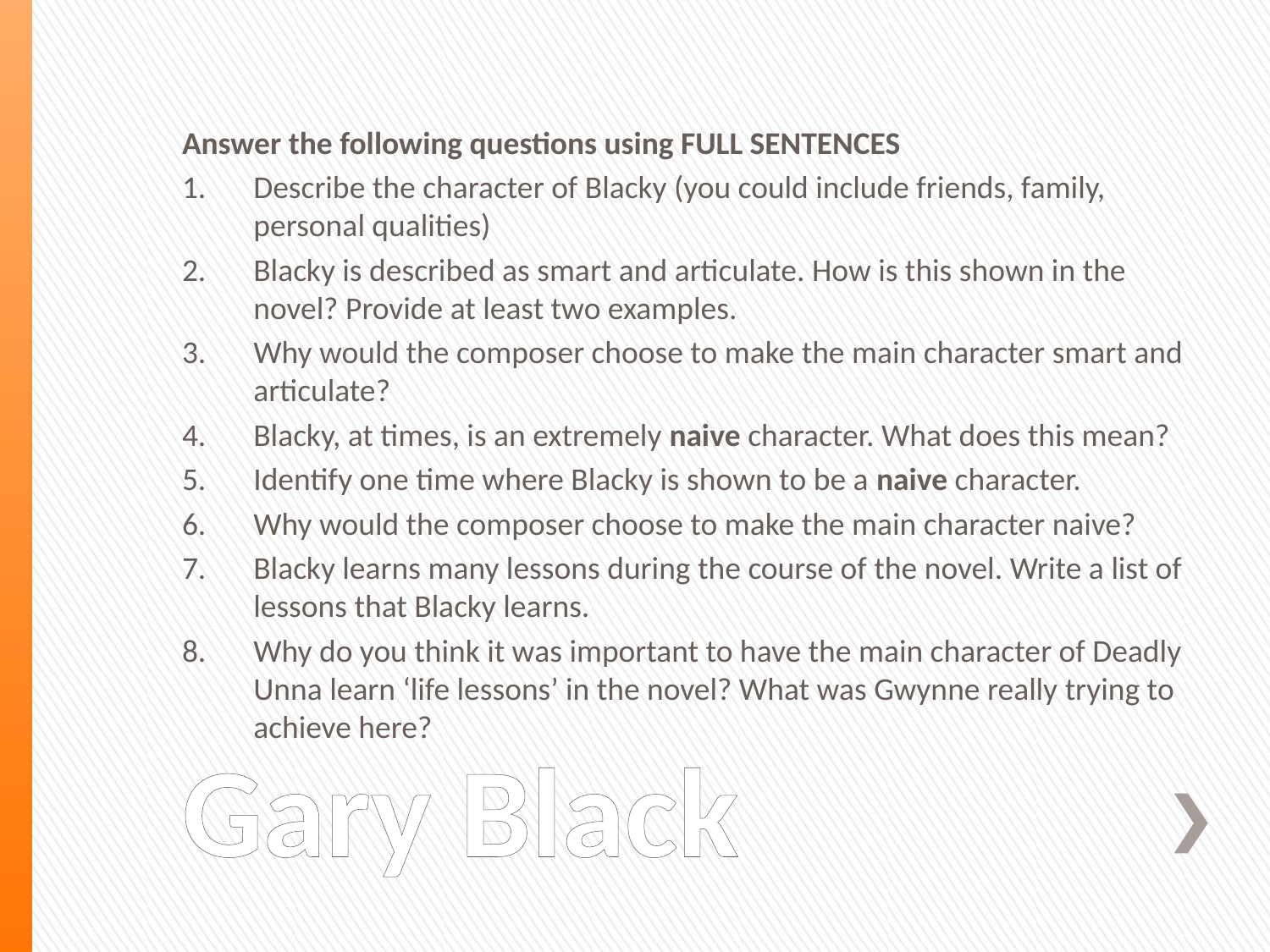

Answer the following questions using FULL SENTENCES
Describe the character of Blacky (you could include friends, family, personal qualities)
Blacky is described as smart and articulate. How is this shown in the novel? Provide at least two examples.
Why would the composer choose to make the main character smart and articulate?
Blacky, at times, is an extremely naive character. What does this mean?
Identify one time where Blacky is shown to be a naive character.
Why would the composer choose to make the main character naive?
Blacky learns many lessons during the course of the novel. Write a list of lessons that Blacky learns.
Why do you think it was important to have the main character of Deadly Unna learn ‘life lessons’ in the novel? What was Gwynne really trying to achieve here?
# Gary Black